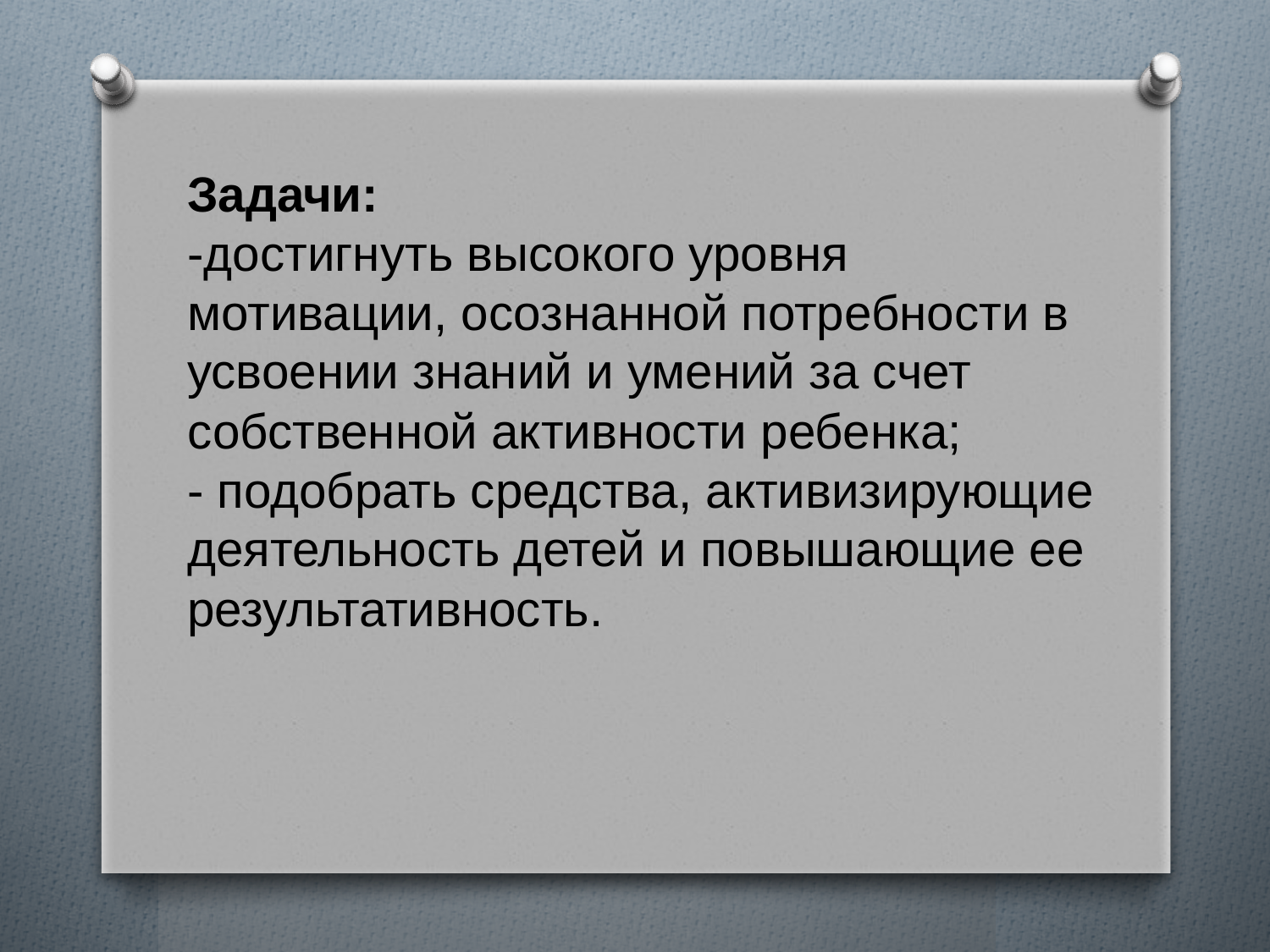

Задачи:
-достигнуть высокого уровня мотивации, осознанной потребности в усвоении знаний и умений за счет собственной активности ребенка;
- подобрать средства, активизирующие деятельность детей и повышающие ее результативность.